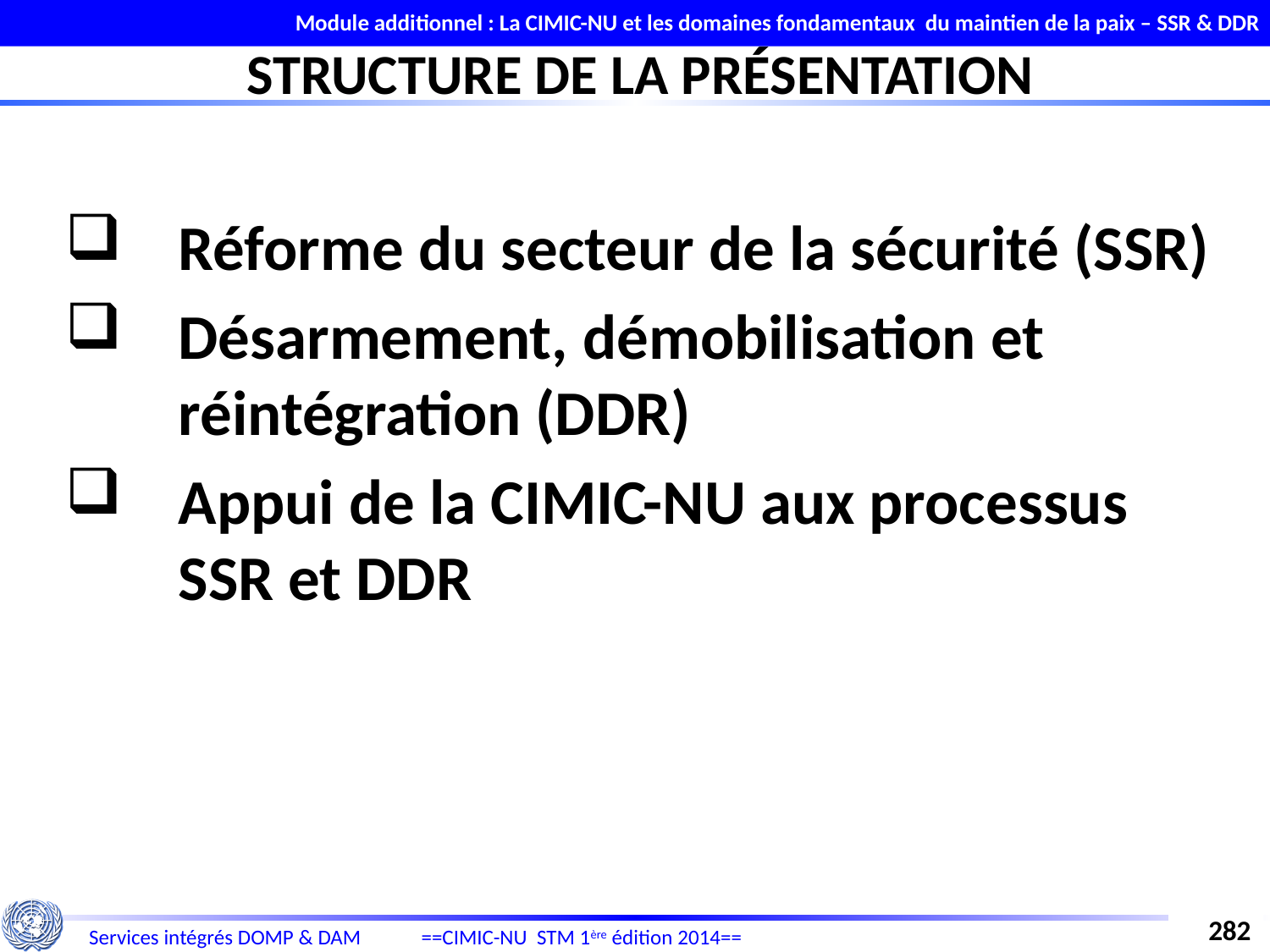

Module additionnel : La CIMIC-NU et les domaines fondamentaux  du maintien de la paix – SSR & DDR
STRUCTURE DE LA PRÉSENTATION
Réforme du secteur de la sécurité (SSR)
Désarmement, démobilisation et réintégration (DDR)
Appui de la CIMIC-NU aux processus SSR et DDR
282
282
Services intégrés DOMP & DAM
==CIMIC-NU  STM 1ère édition 2014==